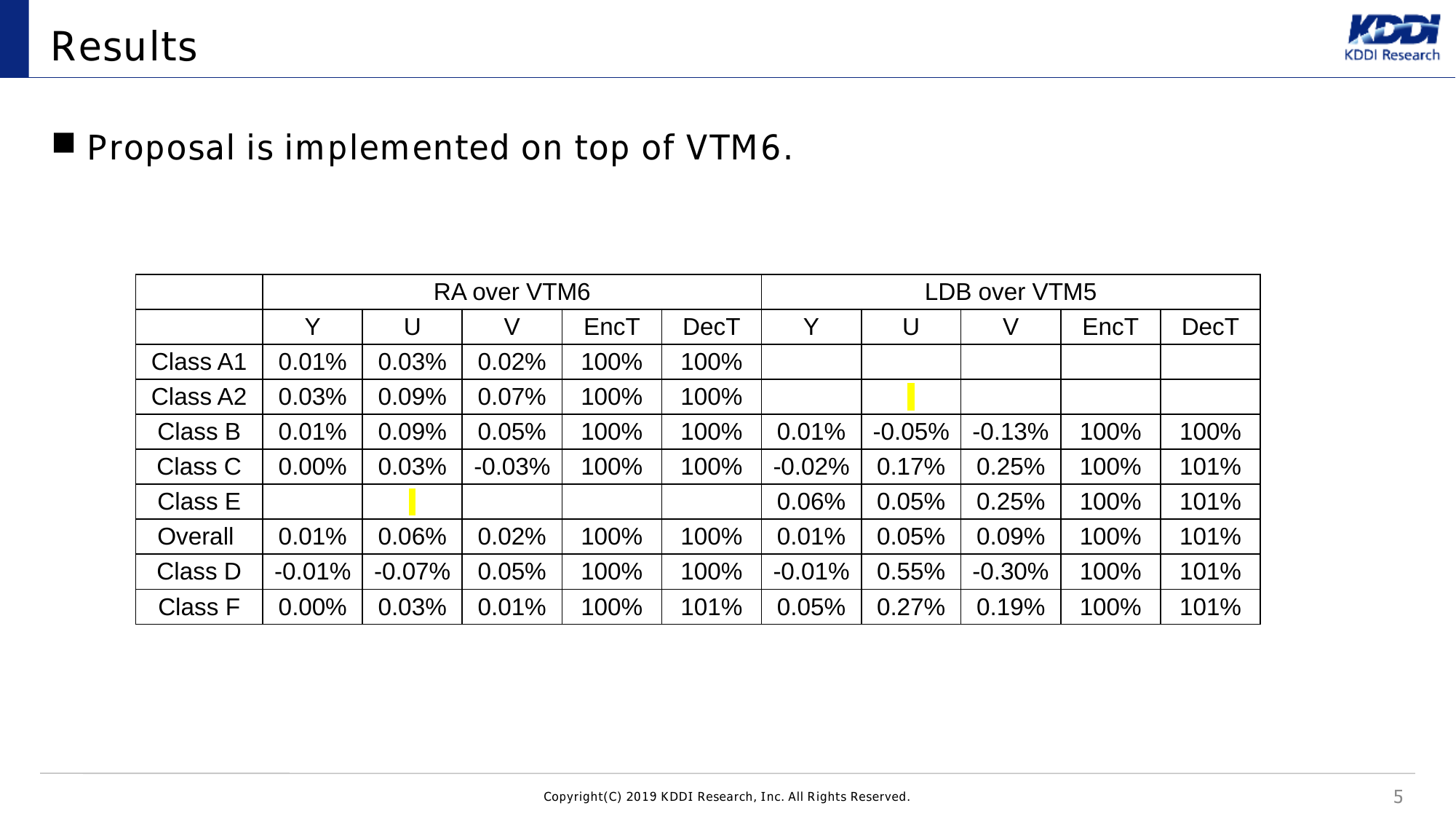

# Results
Proposal is implemented on top of VTM6.

|  | RA over VTM6 |  |  |  |  | LDB over VTM5 |  |  |  |  |
| --- | --- | --- | --- | --- | --- | --- | --- | --- | --- | --- |
|  | Y | U | V | EncT | DecT | Y | U | V | EncT | DecT |
| Class A1 | 0.01% | 0.03% | 0.02% | 100% | 100% |  |  |  |  |  |
| Class A2 | 0.03% | 0.09% | 0.07% | 100% | 100% |  |  |  |  |  |
| Class B | 0.01% | 0.09% | 0.05% | 100% | 100% | 0.01% | -0.05% | -0.13% | 100% | 100% |
| Class C | 0.00% | 0.03% | -0.03% | 100% | 100% | -0.02% | 0.17% | 0.25% | 100% | 101% |
| Class E |  |  |  |  |  | 0.06% | 0.05% | 0.25% | 100% | 101% |
| Overall | 0.01% | 0.06% | 0.02% | 100% | 100% | 0.01% | 0.05% | 0.09% | 100% | 101% |
| Class D | -0.01% | -0.07% | 0.05% | 100% | 100% | -0.01% | 0.55% | -0.30% | 100% | 101% |
| Class F | 0.00% | 0.03% | 0.01% | 100% | 101% | 0.05% | 0.27% | 0.19% | 100% | 101% |
5